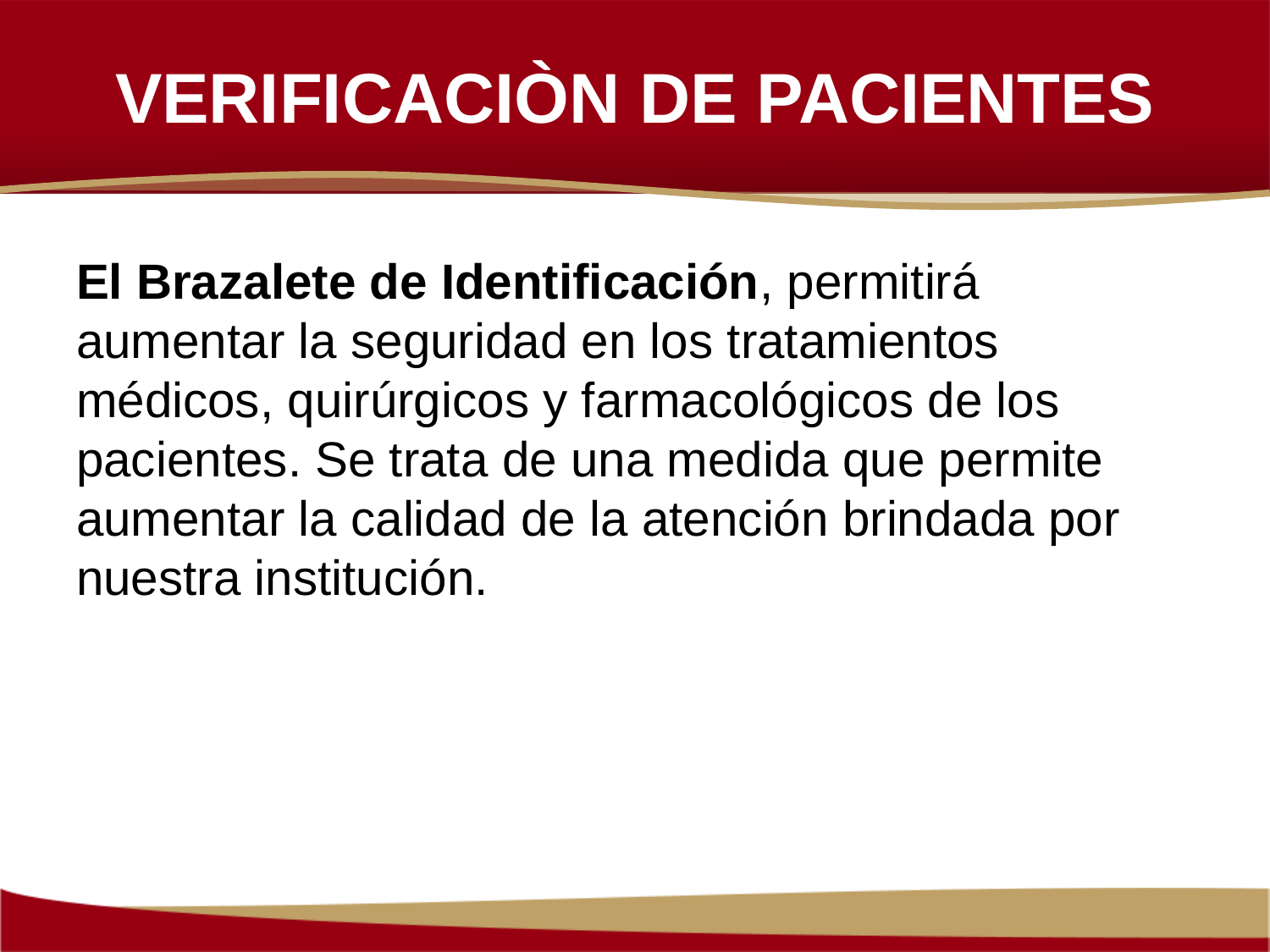

# VERIFICACIÒN DE PACIENTES
El Brazalete de Identificación, permitirá aumentar la seguridad en los tratamientos médicos, quirúrgicos y farmacológicos de los pacientes. Se trata de una medida que permite aumentar la calidad de la atención brindada por nuestra institución.